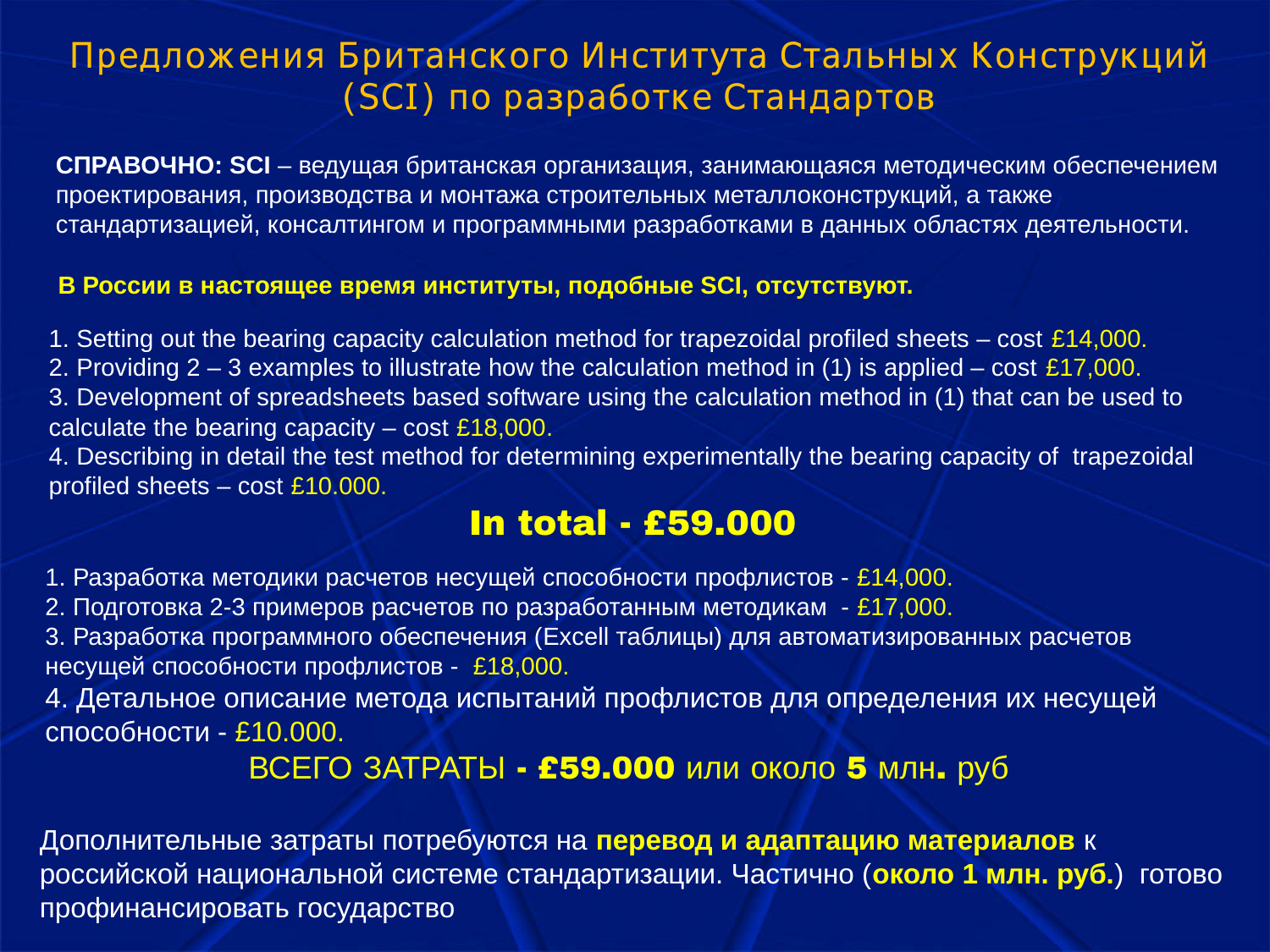

Предложения Британского Института Стальных Конструкций (SCI) по разработке Стандартов
СПРАВОЧНО: SCI – ведущая британская организация, занимающаяся методическим обеспечением проектирования, производства и монтажа строительных металлоконструкций, а также стандартизацией, консалтингом и программными разработками в данных областях деятельности.

В России в настоящее время институты, подобные SCI, отсутствуют.
1. Setting out the bearing capacity calculation method for trapezoidal profiled sheets – cost £14,000.
2. Providing 2 – 3 examples to illustrate how the calculation method in (1) is applied – cost £17,000.
3. Development of spreadsheets based software using the calculation method in (1) that can be used to calculate the bearing capacity – cost £18,000.
4. Describing in detail the test method for determining experimentally the bearing capacity of  trapezoidal profiled sheets – cost £10.000.
In total - £59.000
1. Разработка методики расчетов несущей способности профлистов - £14,000.
2. Подготовка 2-3 примеров расчетов по разработанным методикам  - £17,000.
3. Разработка программного обеспечения (Excell таблицы) для автоматизированных расчетов несущей способности профлистов -  £18,000.
4. Детальное описание метода испытаний профлистов для определения их несущей способности - £10.000.
ВСЕГО ЗАТРАТЫ - £59.000 или около 5 млн. руб
Дополнительные затраты потребуются на перевод и адаптацию материалов к российской национальной системе стандартизации. Частично (около 1 млн. руб.)  готово профинансировать государство